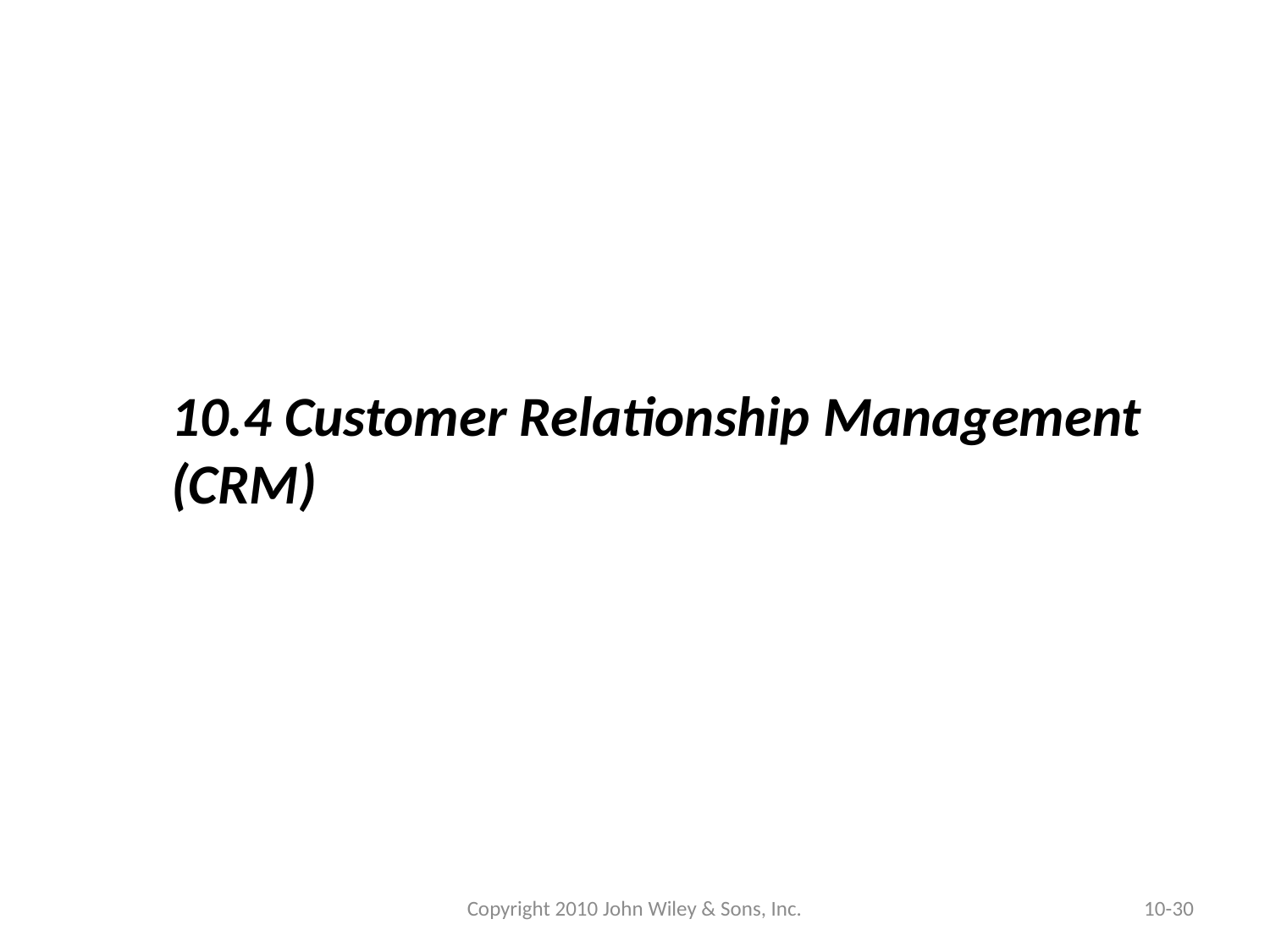

10.4 Customer Relationship Management (CRM)
Copyright 2010 John Wiley & Sons, Inc.
10-30